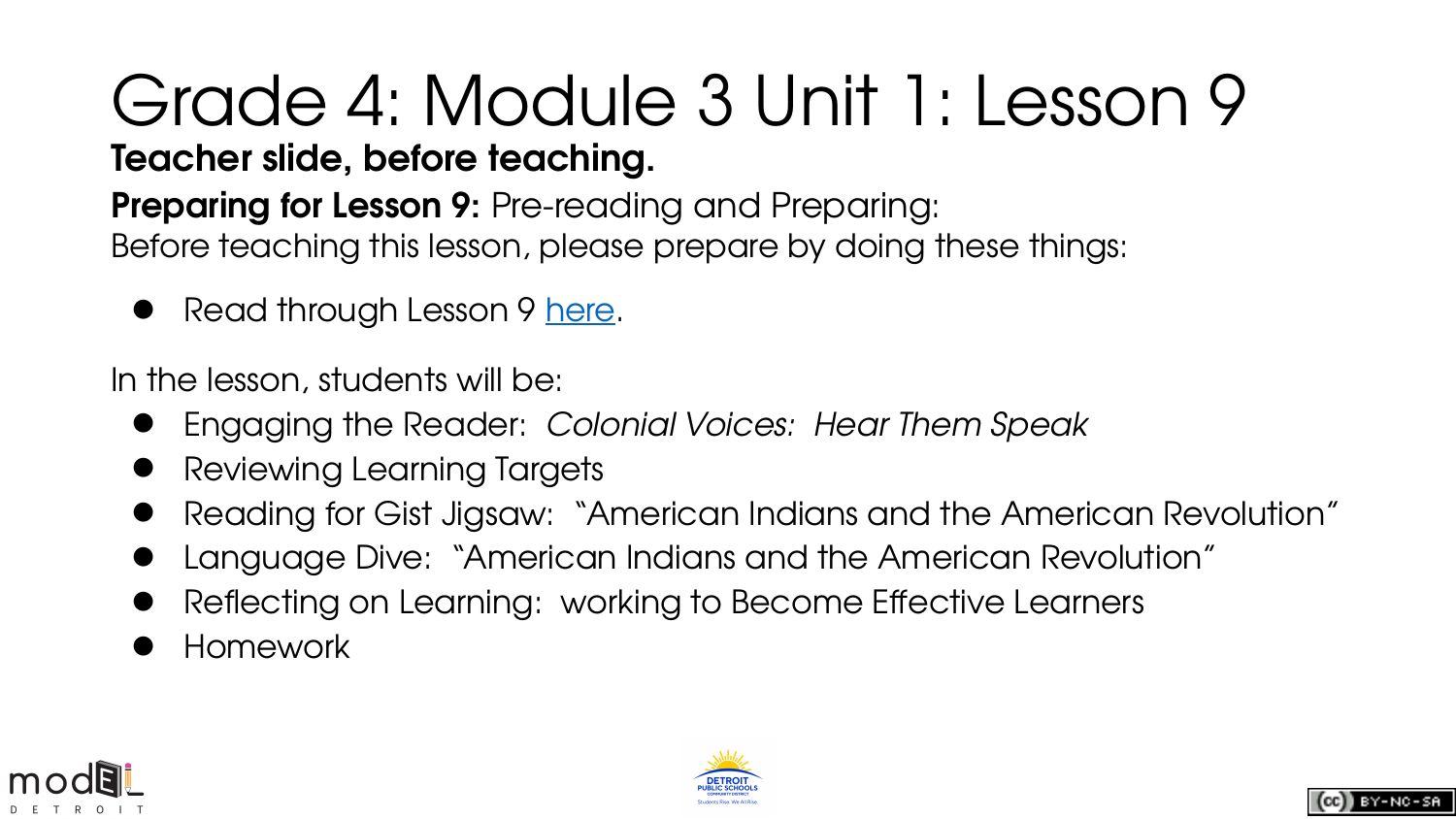

# Grade 4: Module 3 Unit 1: Lesson 9
Teacher slide, before teaching.
Preparing for Lesson 9: Pre-reading and Preparing:
Before teaching this lesson, please prepare by doing these things:

Read through Lesson 9 here.

In the lesson, students will be:
Engaging the Reader:  Colonial Voices:  Hear Them Speak
Reviewing Learning Targets
Reading for Gist Jigsaw:  “American Indians and the American Revolution”
Language Dive:  “American Indians and the American Revolution”
Reflecting on Learning:  working to Become Effective Learners
Homework